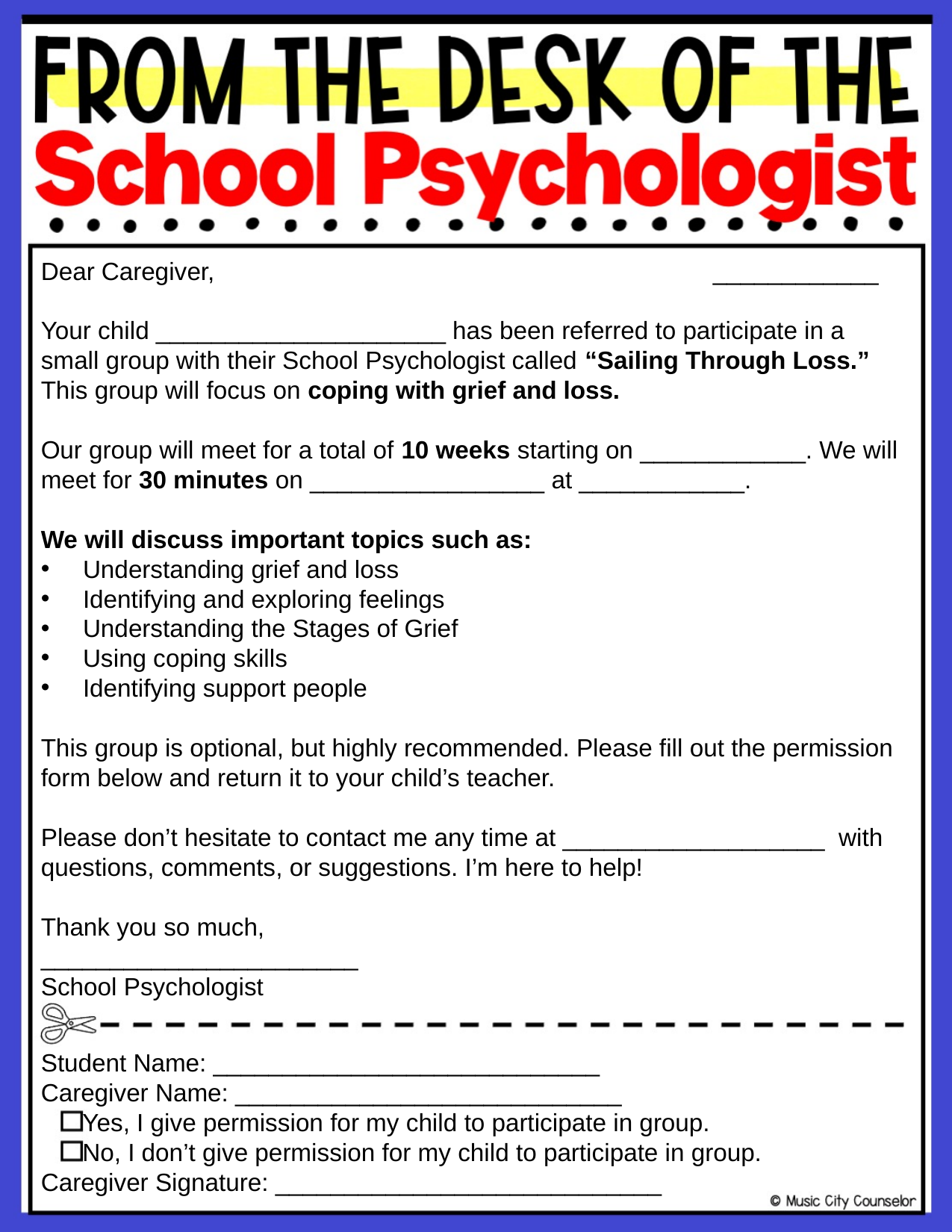

Dear Caregiver,					____________

Your child _____________________ has been referred to participate in a small group with their School Psychologist called “Sailing Through Loss.” This group will focus on coping with grief and loss.

Our group will meet for a total of 10 weeks starting on ____________. We will meet for 30 minutes on _________________ at ____________.

We will discuss important topics such as:
Understanding grief and loss
Identifying and exploring feelings
Understanding the Stages of Grief
Using coping skills
Identifying support people

This group is optional, but highly recommended. Please fill out the permission form below and return it to your child’s teacher.

Please don’t hesitate to contact me any time at ___________________  with questions, comments, or suggestions. I’m here to help!

Thank you so much,
_______________________
School Psychologist

Student Name: ____________________________
Caregiver Name: ____________________________
      Yes, I give permission for my child to participate in group.
      No, I don’t give permission for my child to participate in group.
Caregiver Signature: ____________________________